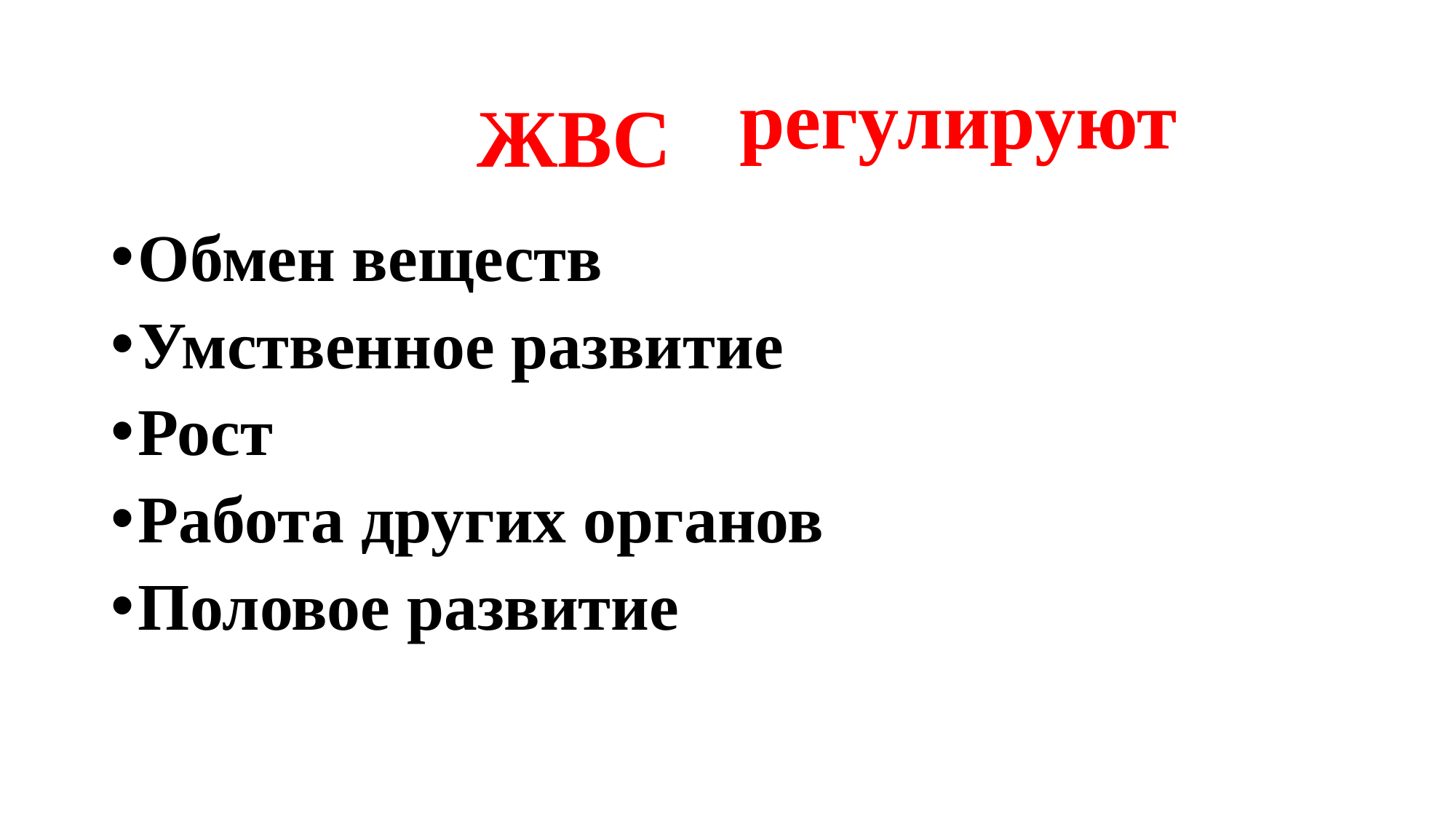

# регулируют
ЖВС
Обмен веществ
Умственное развитие
Рост
Работа других органов
Половое развитие